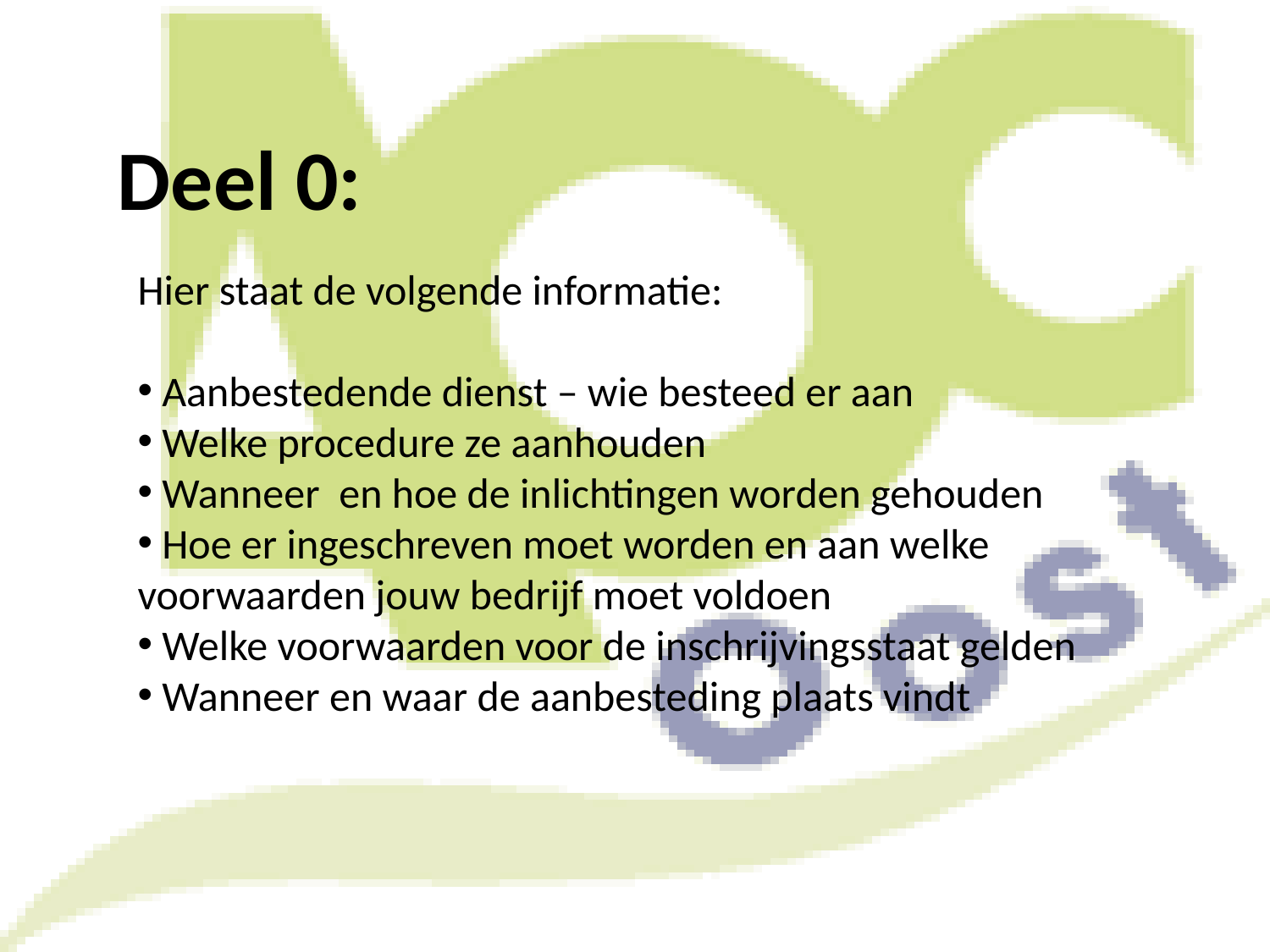

# Deel 0:
Hier staat de volgende informatie:

 Aanbestedende dienst – wie besteed er aan
 Welke procedure ze aanhouden
 Wanneer  en hoe de inlichtingen worden gehouden
 Hoe er ingeschreven moet worden en aan welke 	voorwaarden jouw bedrijf moet voldoen
 Welke voorwaarden voor de inschrijvingsstaat gelden
 Wanneer en waar de aanbesteding plaats vindt